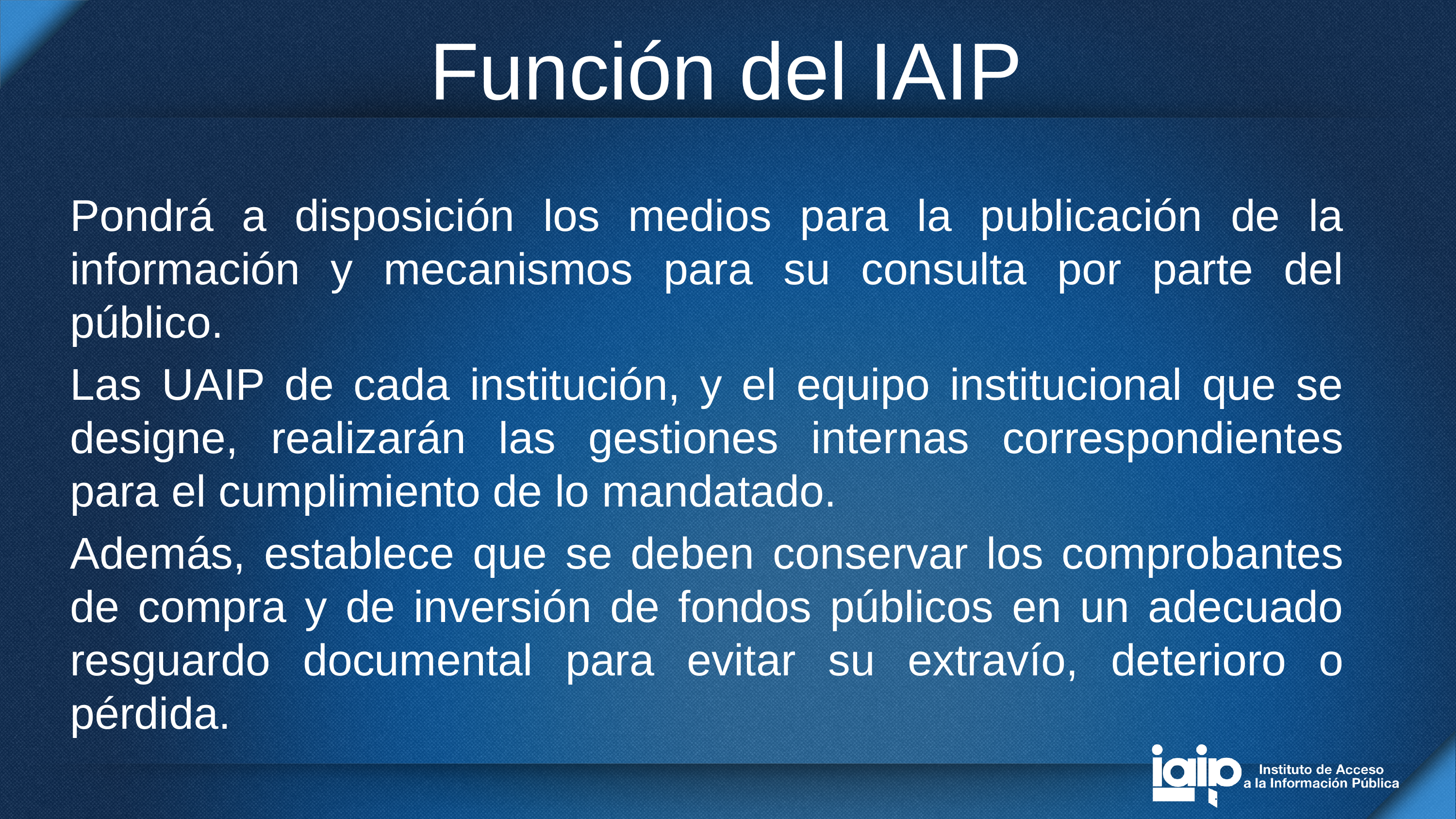

# Función del IAIP
Pondrá a disposición los medios para la publicación de la información y mecanismos para su consulta por parte del público.
Las UAIP de cada institución, y el equipo institucional que se designe, realizarán las gestiones internas correspondientes para el cumplimiento de lo mandatado.
Además, establece que se deben conservar los comprobantes de compra y de inversión de fondos públicos en un adecuado resguardo documental para evitar su extravío, deterioro o pérdida.